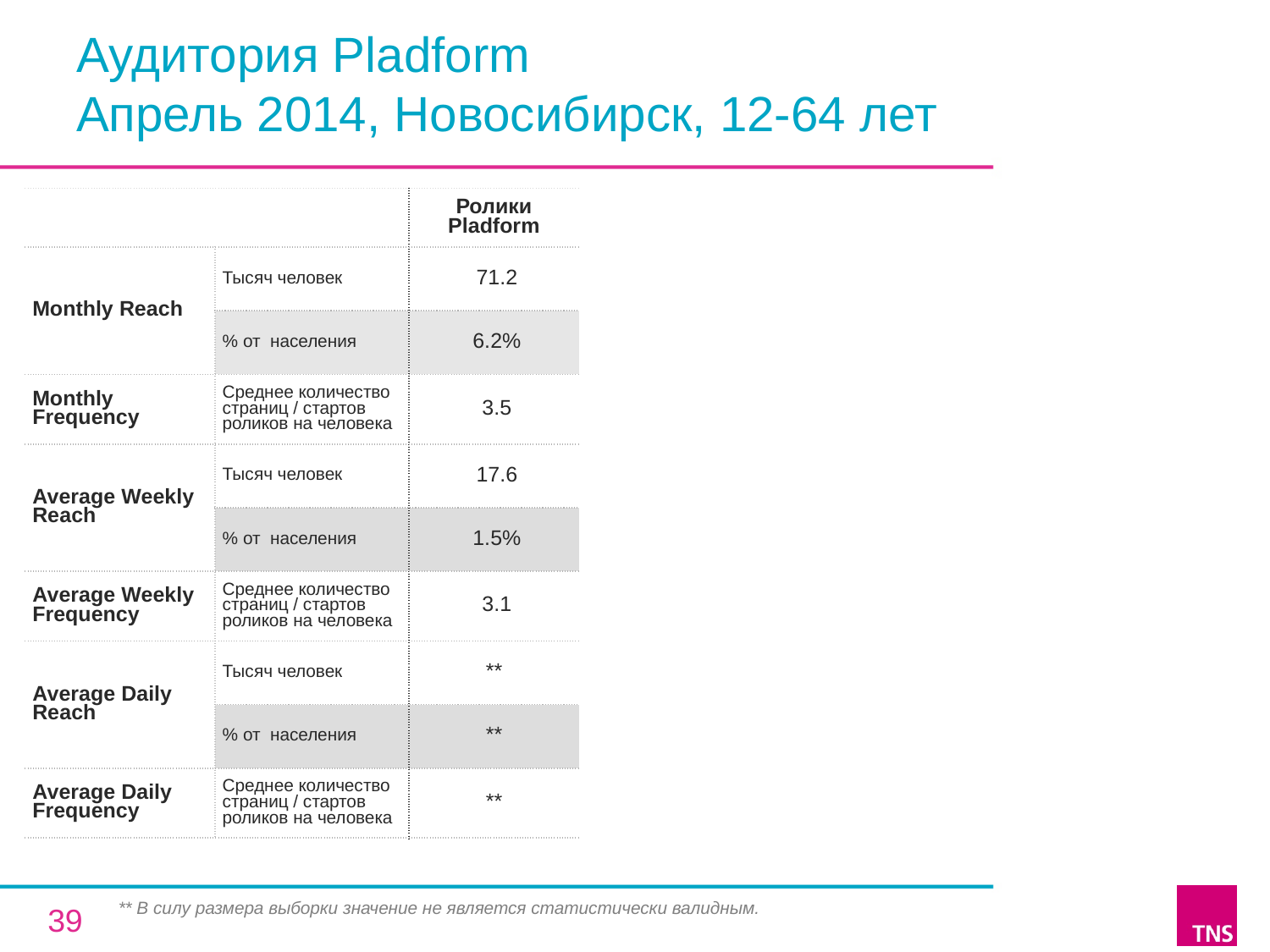

# Аудитория Pladform Апрель 2014, Новосибирск, 12-64 лет
|  |  | Ролики Pladform |
| --- | --- | --- |
| Monthly Reach | Тысяч человек | 71.2 |
|  | % от населения | 6.2% |
| Monthly Frequency | Среднее количество страниц / стартов роликов на человека | 3.5 |
| Average Weekly Reach | Тысяч человек | 17.6 |
|  | % от населения | 1.5% |
| Average Weekly Frequency | Среднее количество страниц / стартов роликов на человека | 3.1 |
| Average Daily Reach | Тысяч человек | \*\* |
|  | % от населения | \*\* |
| Average Daily Frequency | Среднее количество страниц / стартов роликов на человека | \*\* |
** В силу размера выборки значение не является статистически валидным.
39